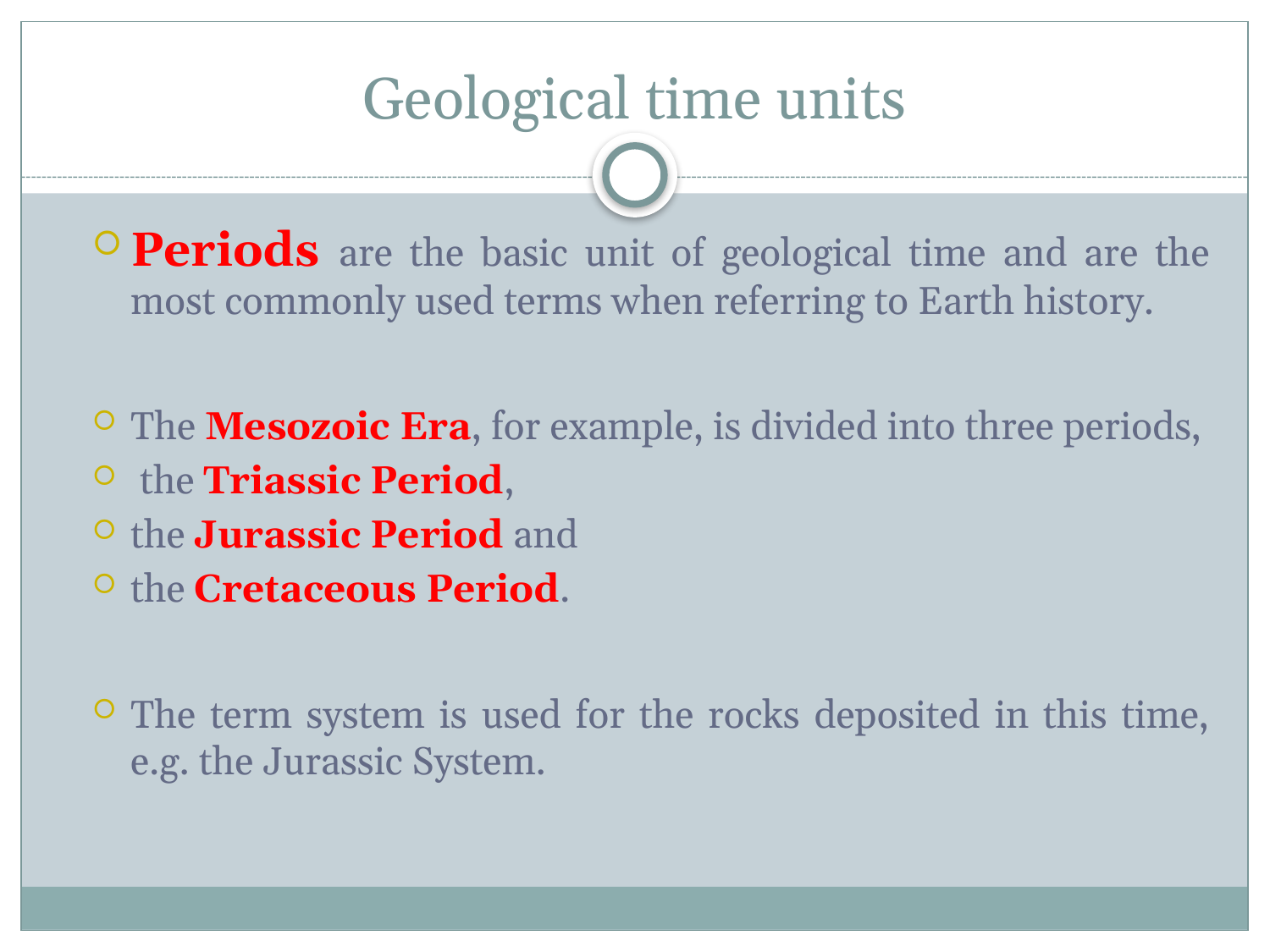

# Geological time units
Periods are the basic unit of geological time and are the most commonly used terms when referring to Earth history.

The Mesozoic Era, for example, is divided into three periods,
 the Triassic Period,
the Jurassic Period and
the Cretaceous Period.

The term system is used for the rocks deposited in this time, e.g. the Jurassic System.